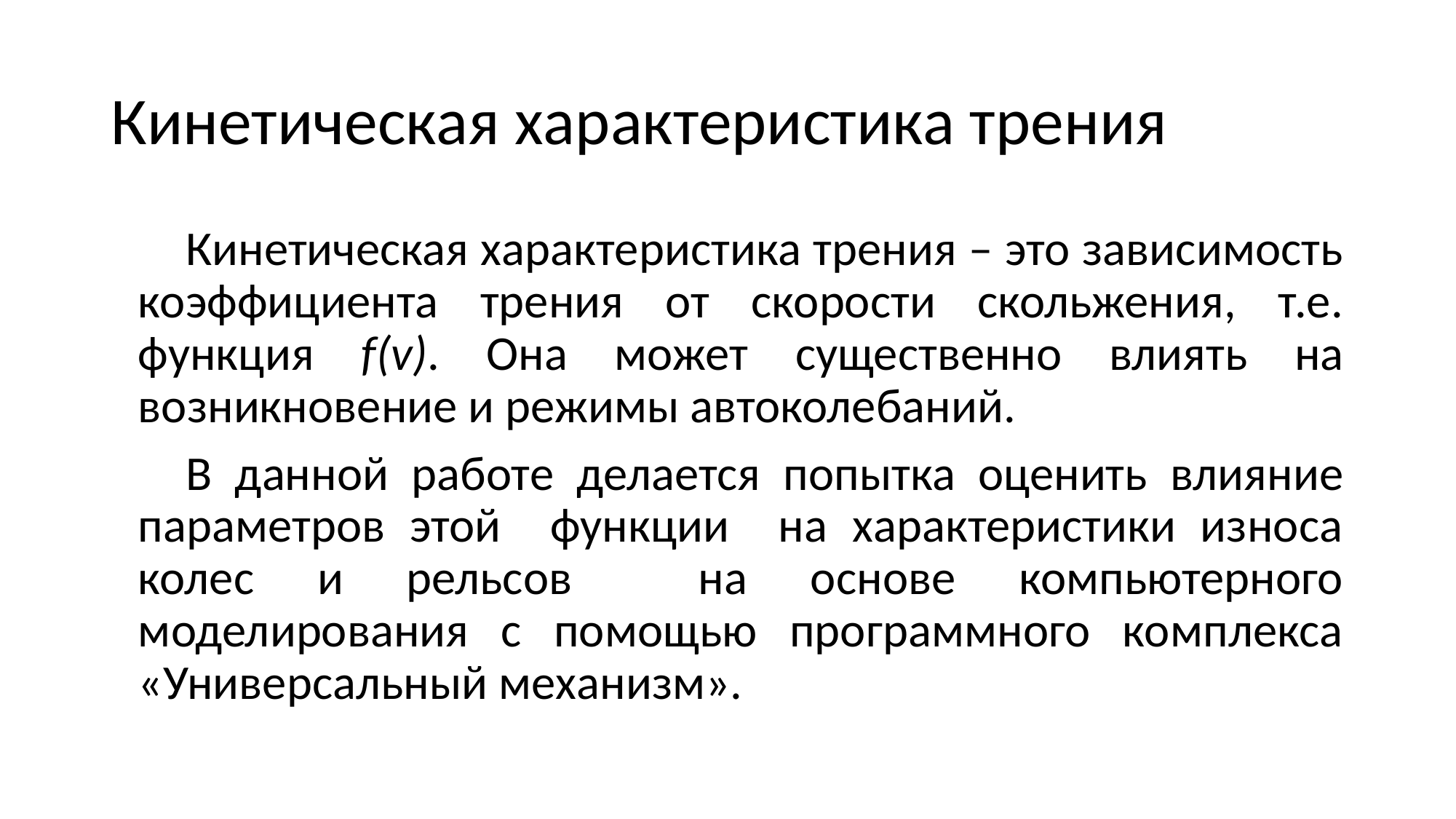

# Кинетическая характеристика трения
Кинетическая характеристика трения – это зависимость коэффициента трения от скорости скольжения, т.е. функция f(v). Она может существенно влиять на возникновение и режимы автоколебаний.
В данной работе делается попытка оценить влияние параметров этой  функции  на характеристики износа колес и рельсов  на основе компьютерного моделирования с помощью программного комплекса «Универсальный механизм».